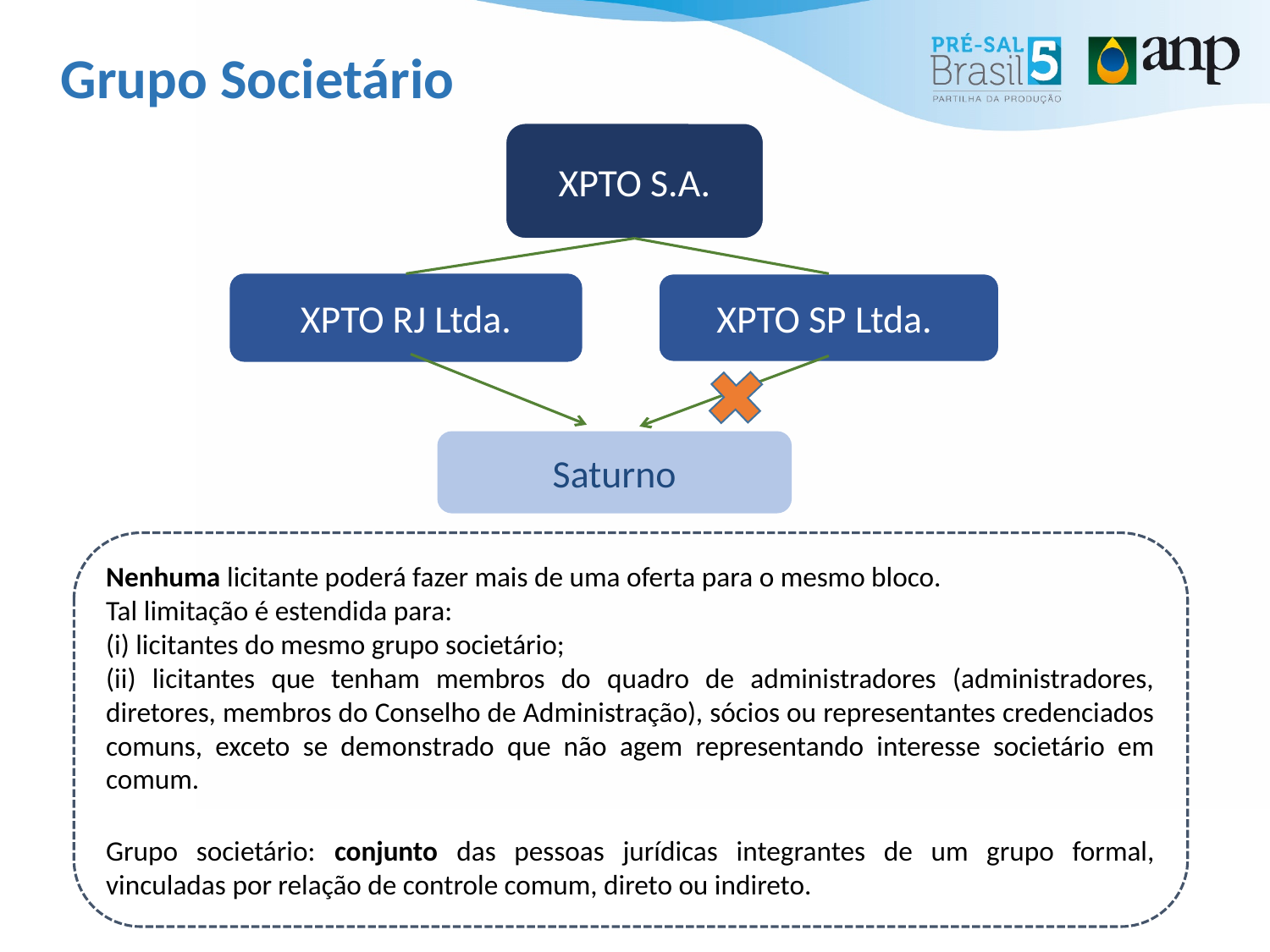

# Grupo Societário
XPTO S.A.
XPTO RJ Ltda.
XPTO SP Ltda.

Saturno
Nenhuma licitante poderá fazer mais de uma oferta para o mesmo bloco.
Tal limitação é estendida para:
(i) licitantes do mesmo grupo societário;
(ii) licitantes que tenham membros do quadro de administradores (administradores, diretores, membros do Conselho de Administração), sócios ou representantes credenciados comuns, exceto se demonstrado que não agem representando interesse societário em comum.

Grupo societário: conjunto das pessoas jurídicas integrantes de um grupo formal, vinculadas por relação de controle comum, direto ou indireto.